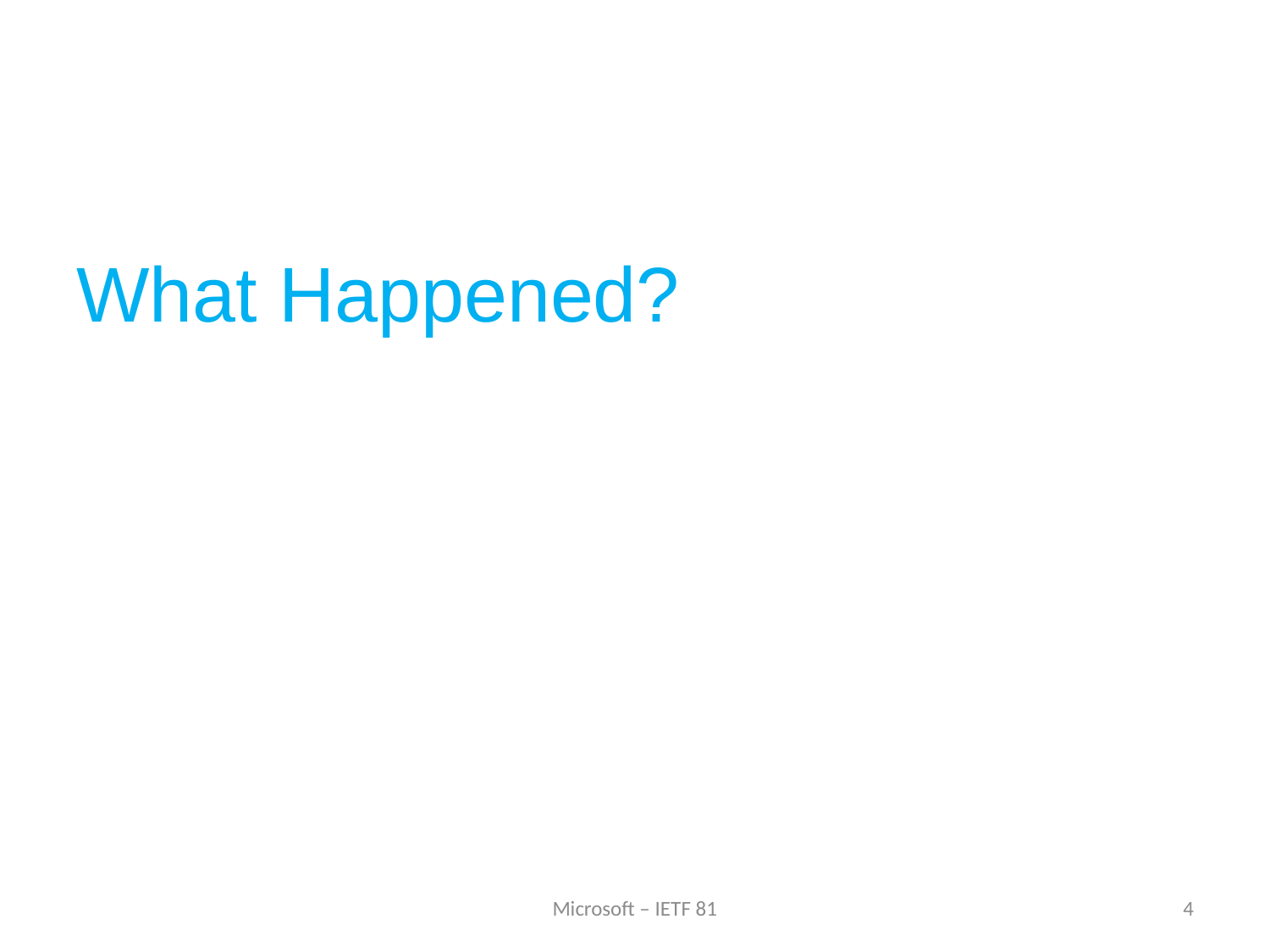

# What Happened?
Microsoft – IETF 81
4